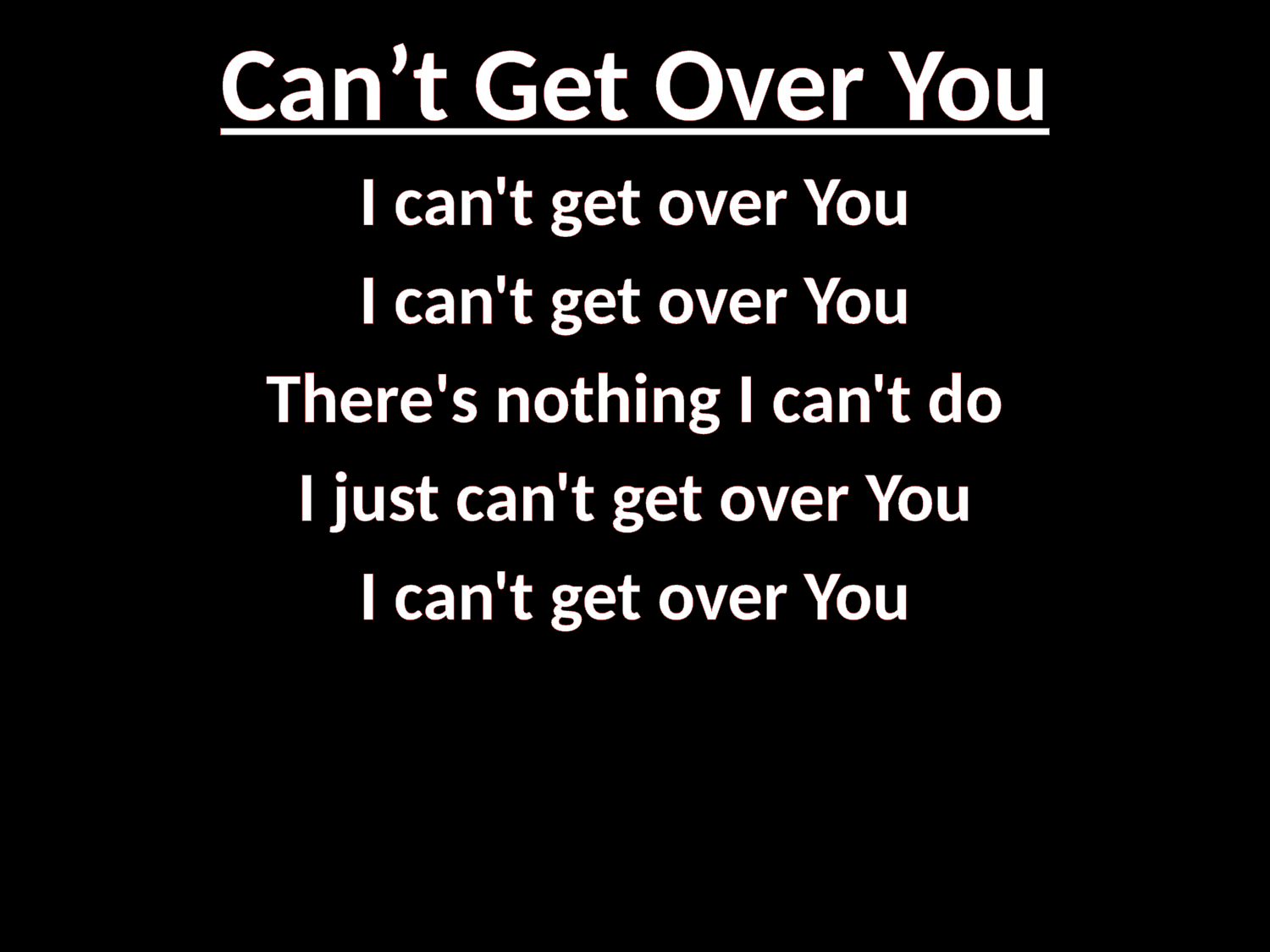

# Can’t Get Over You
I can't get over You
I can't get over You
There's nothing I can't do
I just can't get over You
I can't get over You